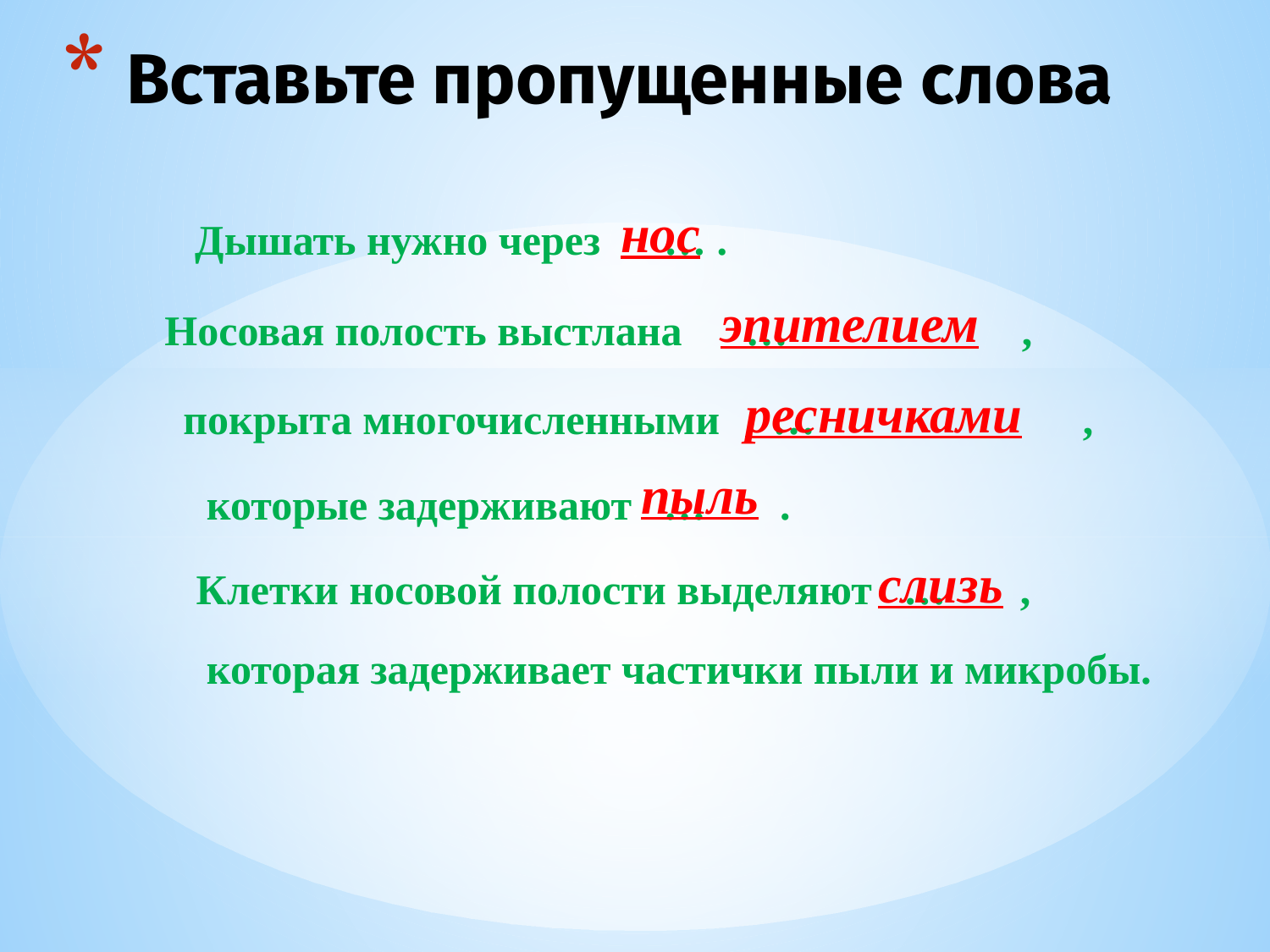

# Вставьте пропущенные слова
нос
Дышать нужно через      … .
эпителием
Носовая полость выстлана      …   	         ,
ресничками
покрыта многочисленными     … 	 	 ,
пыль
которые задерживают   …       .
слизь
Клетки носовой полости выделяют   …       ,
которая задерживает частички пыли и микробы.